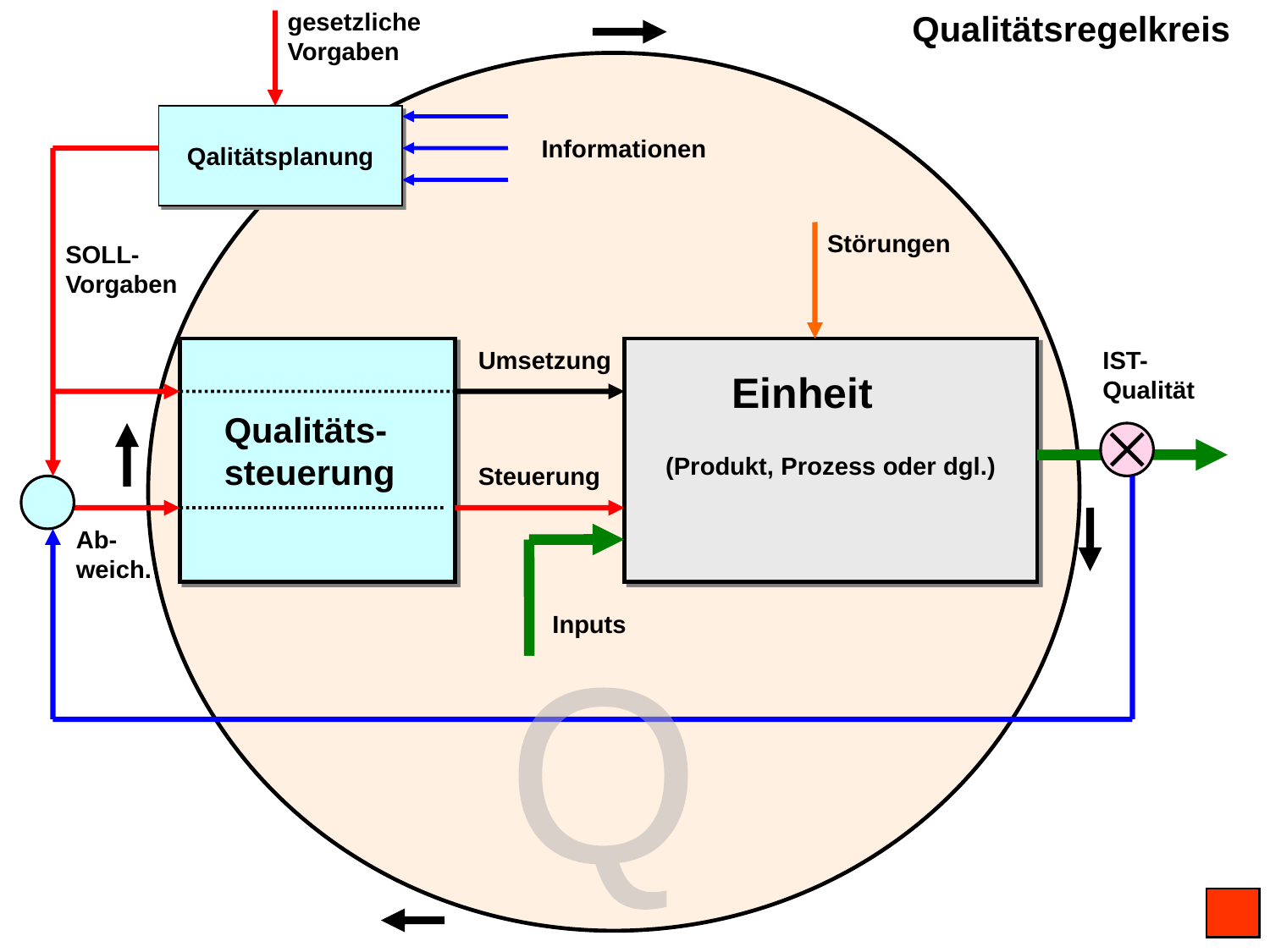

gesetzliche Vorgaben
Qualitätsregelkreis

Qalitätsplanung

Informationen

Störungen
SOLL-Vorgaben

Umsetzung

IST-Qualität
Einheit

Qualitäts-steuerung

(Produkt, Prozess oder dgl.)
Steuerung

Ab-weich.

Inputs
Q